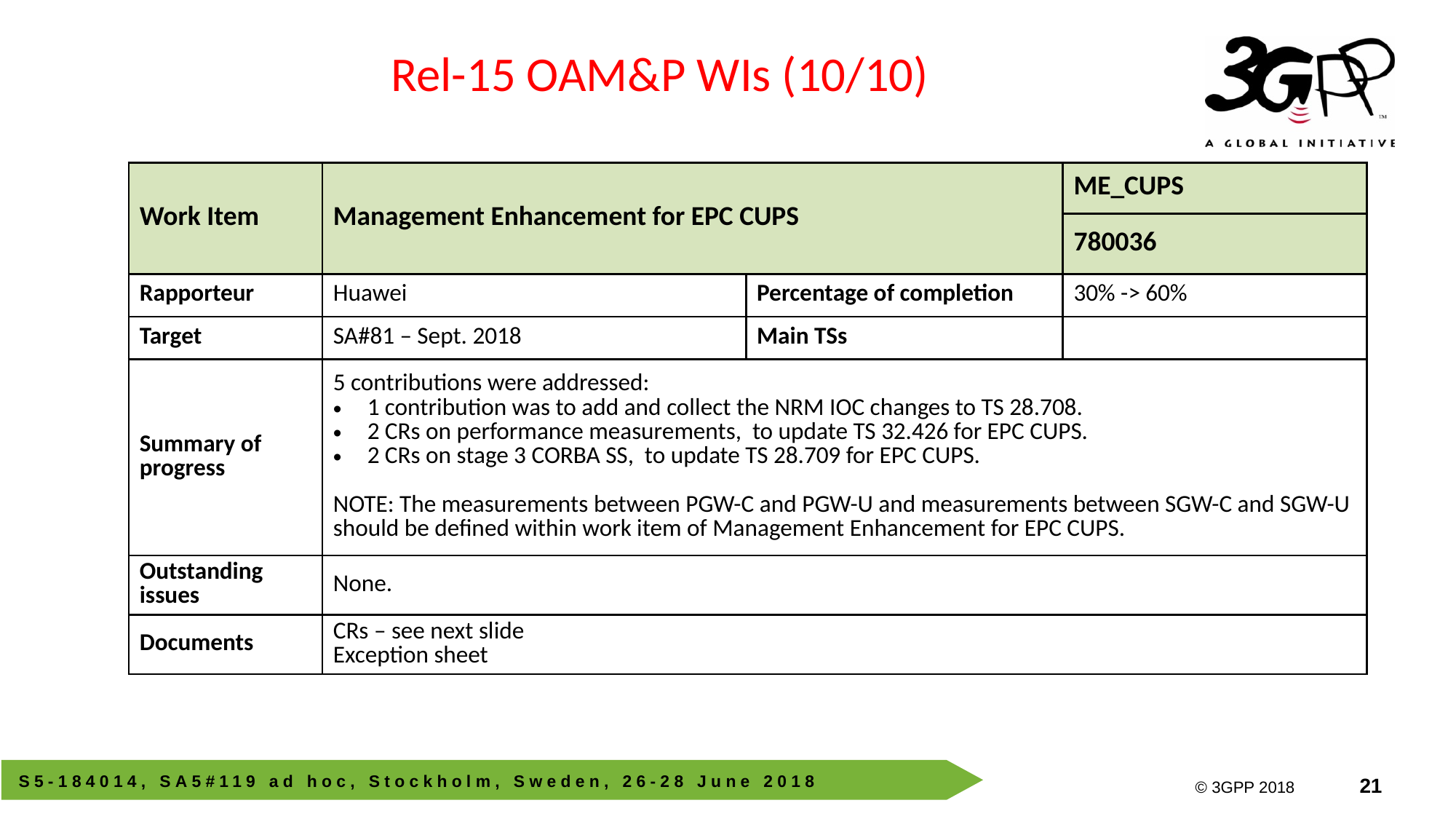

Rel-15 OAM&P WIs (10/10)
| Work Item | Management Enhancement for EPC CUPS |  | ME\_CUPS |
| --- | --- | --- | --- |
|  |  |  | 780036 |
| Rapporteur | Huawei | Percentage of completion | 30% -> 60% |
| Target | SA#81 – Sept. 2018 | Main TSs |  |
| Summary of progress | 5 contributions were addressed: 1 contribution was to add and collect the NRM IOC changes to TS 28.708. 2 CRs on performance measurements, to update TS 32.426 for EPC CUPS. 2 CRs on stage 3 CORBA SS, to update TS 28.709 for EPC CUPS. NOTE: The measurements between PGW-C and PGW-U and measurements between SGW-C and SGW-U should be defined within work item of Management Enhancement for EPC CUPS. |  |  |
| Outstanding issues | None. |  |  |
| Documents | CRs – see next slide Exception sheet |  |  |